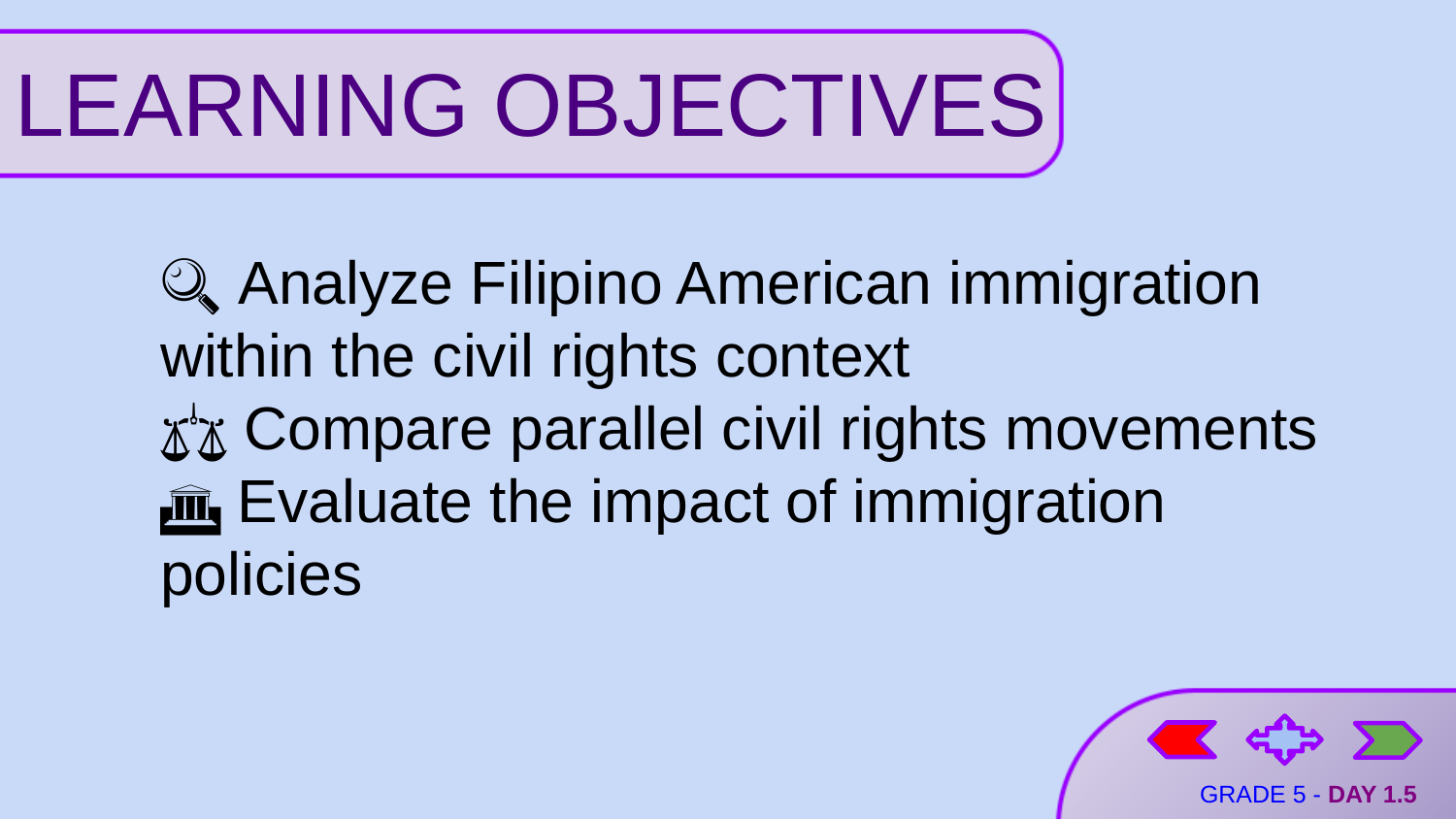

# LEARNING OBJECTIVES

🔍 Analyze Filipino American immigration within the civil rights context
⚖️ Compare parallel civil rights movements
🏛 Evaluate the impact of immigration policies

GRADE 5 - DAY 1.5